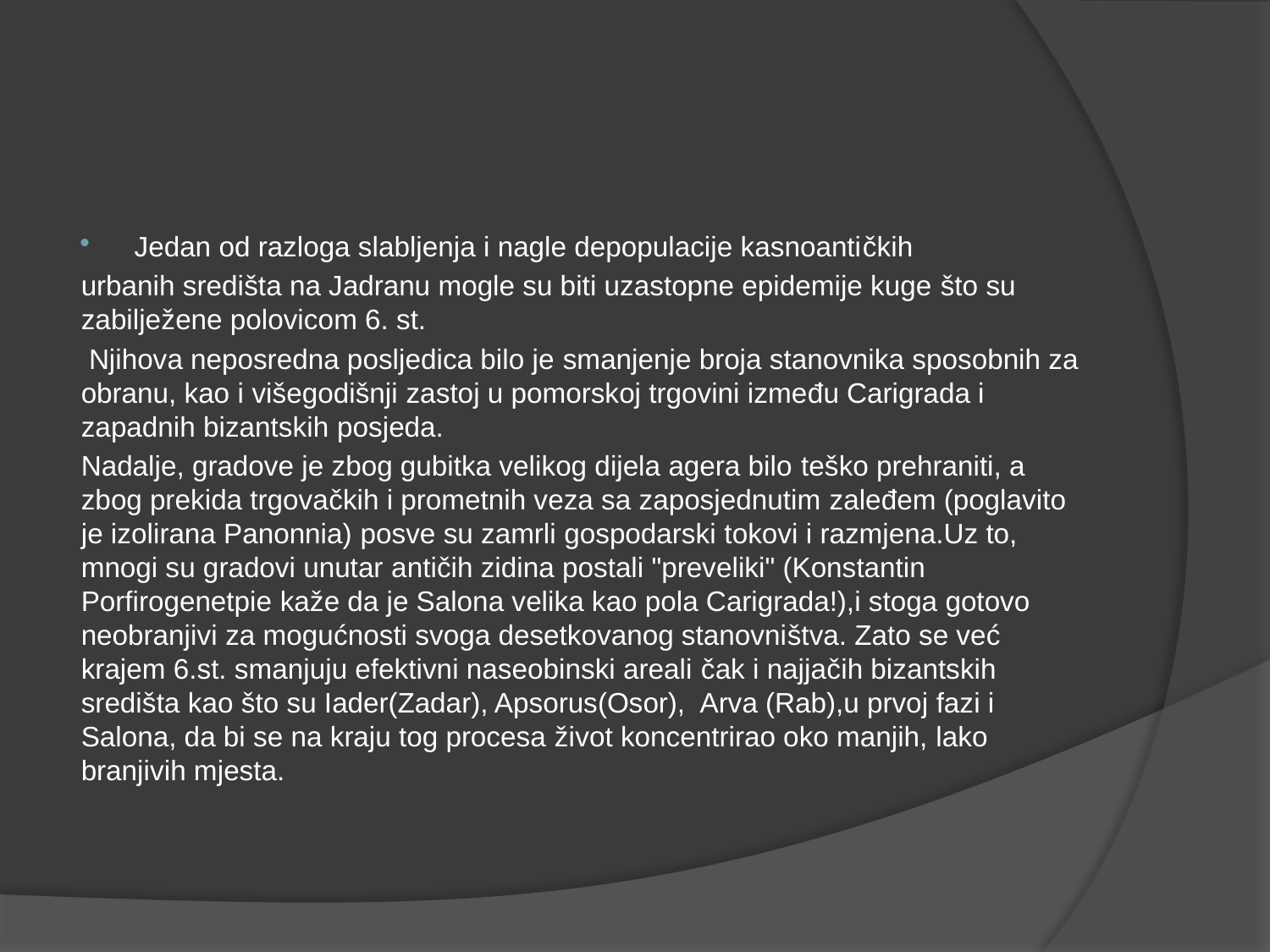

#
Jedan od razloga slabljenja i nagle depopulacije kasnoantičkih
urbanih središta na Jadranu mogle su biti uzastopne epidemije kuge što su zabilježene polovicom 6. st.
 Njihova neposredna posljedica bilo je smanjenje broja stanovnika sposobnih za obranu, kao i višegodišnji zastoj u pomorskoj trgovini između Carigrada i zapadnih bizantskih posjeda.
Nadalje, gradove je zbog gubitka velikog dijela agera bilo teško prehraniti, a zbog prekida trgovačkih i prometnih veza sa zaposjednutim zaleđem (poglavito je izolirana Panonnia) posve su zamrli gospodarski tokovi i razmjena.Uz to, mnogi su gradovi unutar antičih zidina postali "preveliki" (Konstantin Porfirogenetpie kaže da je Salona velika kao pola Carigrada!),i stoga gotovo neobranjivi za mogućnosti svoga desetkovanog stanovništva. Zato se već krajem 6.st. smanjuju efektivni naseobinski areali čak i najjačih bizantskih središta kao što su Iader(Zadar), Apsorus(Osor),  Arva (Rab),u prvoj fazi i Salona, da bi se na kraju tog procesa život koncentrirao oko manjih, lako branjivih mjesta.